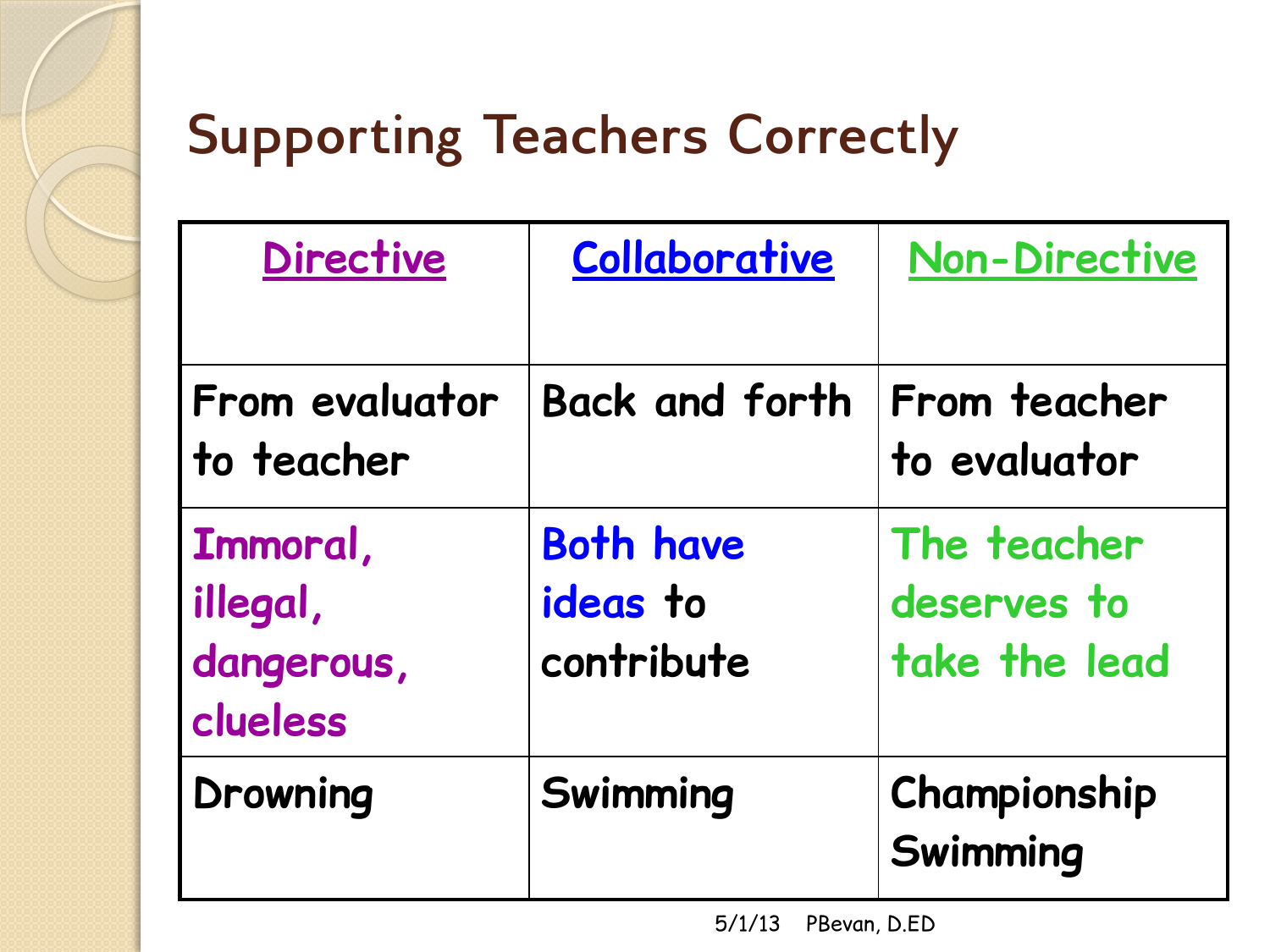

# Supporting Teachers Correctly
| Directive | Collaborative | Non-Directive |
| --- | --- | --- |
| From evaluator to teacher | Back and forth | From teacher to evaluator |
| Immoral, illegal, dangerous, clueless | Both have ideas to contribute | The teacher deserves to take the lead |
| Drowning | Swimming | Championship Swimming |
5/1/13
PBevan, D.ED